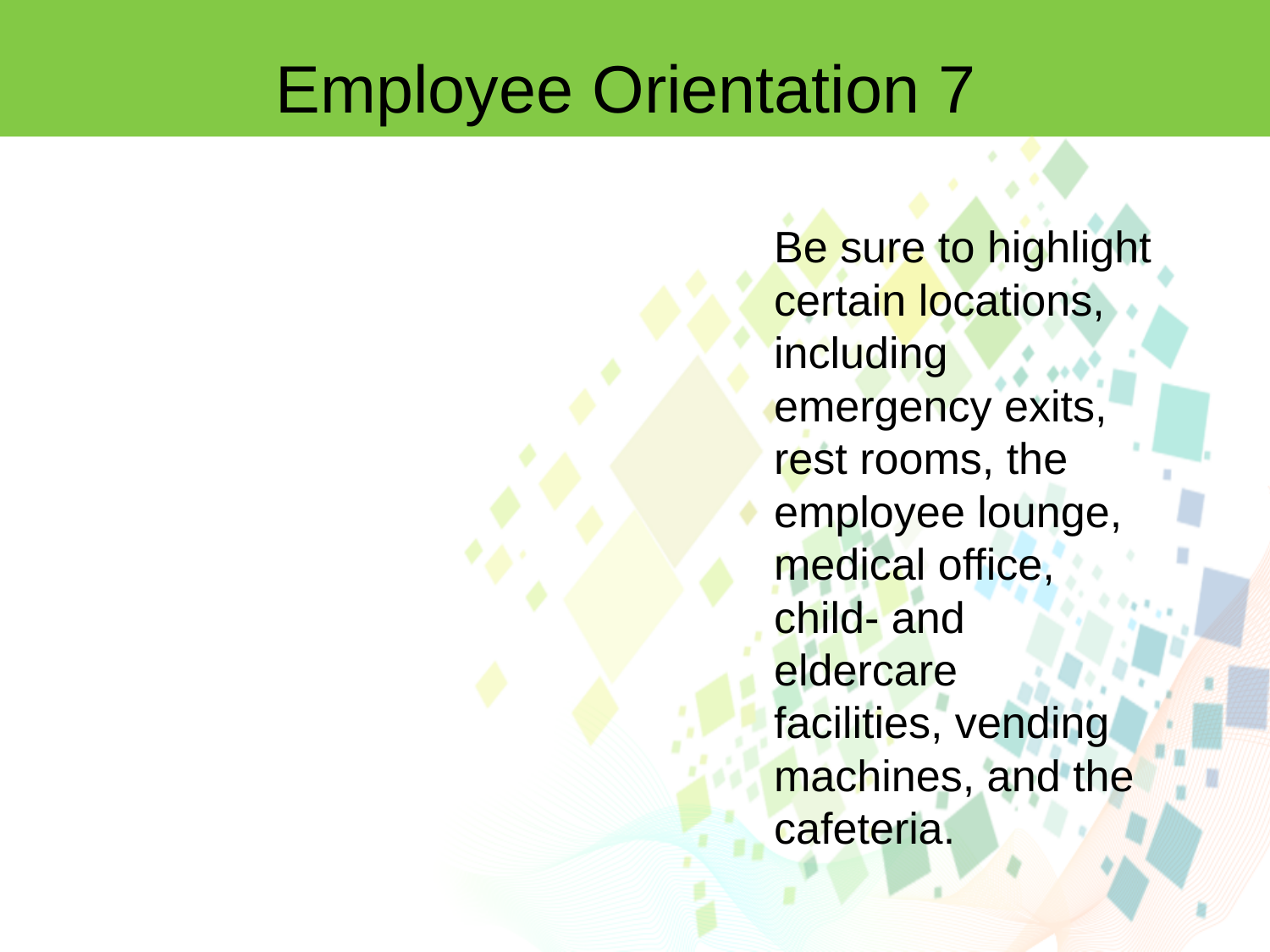

Employee Orientation 7
Be sure to highlight certain locations, including emergency exits, rest rooms, the employee lounge, medical office, child- and eldercare
facilities, vending machines, and the cafeteria.